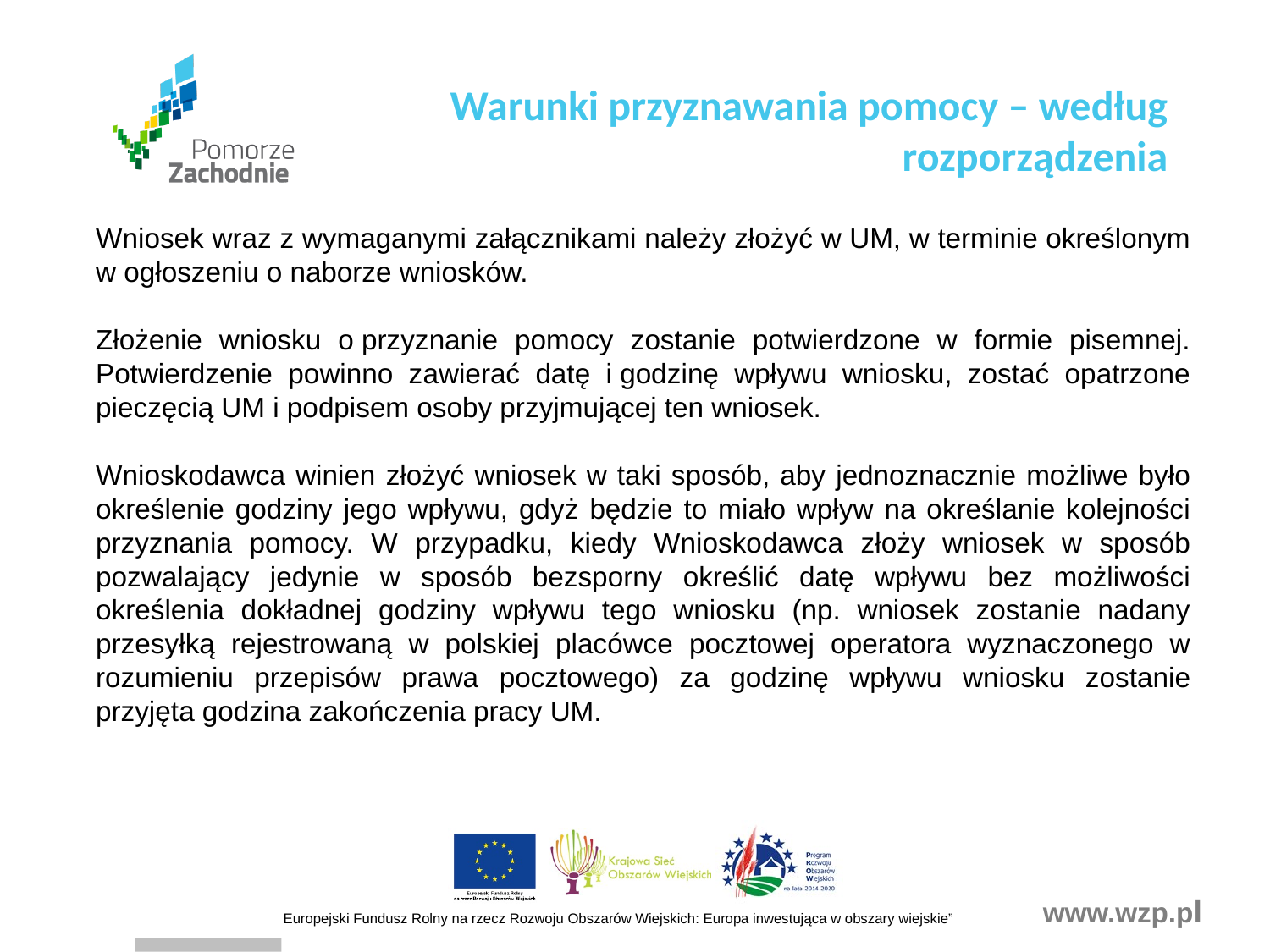

Warunki przyznawania pomocy – według rozporządzenia
Wniosek wraz z wymaganymi załącznikami należy złożyć w UM, w terminie określonym w ogłoszeniu o naborze wniosków.

Złożenie wniosku o przyznanie pomocy zostanie potwierdzone w formie pisemnej. Potwierdzenie powinno zawierać datę i godzinę wpływu wniosku, zostać opatrzone pieczęcią UM i podpisem osoby przyjmującej ten wniosek.

Wnioskodawca winien złożyć wniosek w taki sposób, aby jednoznacznie możliwe było określenie godziny jego wpływu, gdyż będzie to miało wpływ na określanie kolejności przyznania pomocy. W przypadku, kiedy Wnioskodawca złoży wniosek w sposób pozwalający jedynie w sposób bezsporny określić datę wpływu bez możliwości określenia dokładnej godziny wpływu tego wniosku (np. wniosek zostanie nadany przesyłką rejestrowaną w polskiej placówce pocztowej operatora wyznaczonego w rozumieniu przepisów prawa pocztowego) za godzinę wpływu wniosku zostanie przyjęta godzina zakończenia pracy UM.